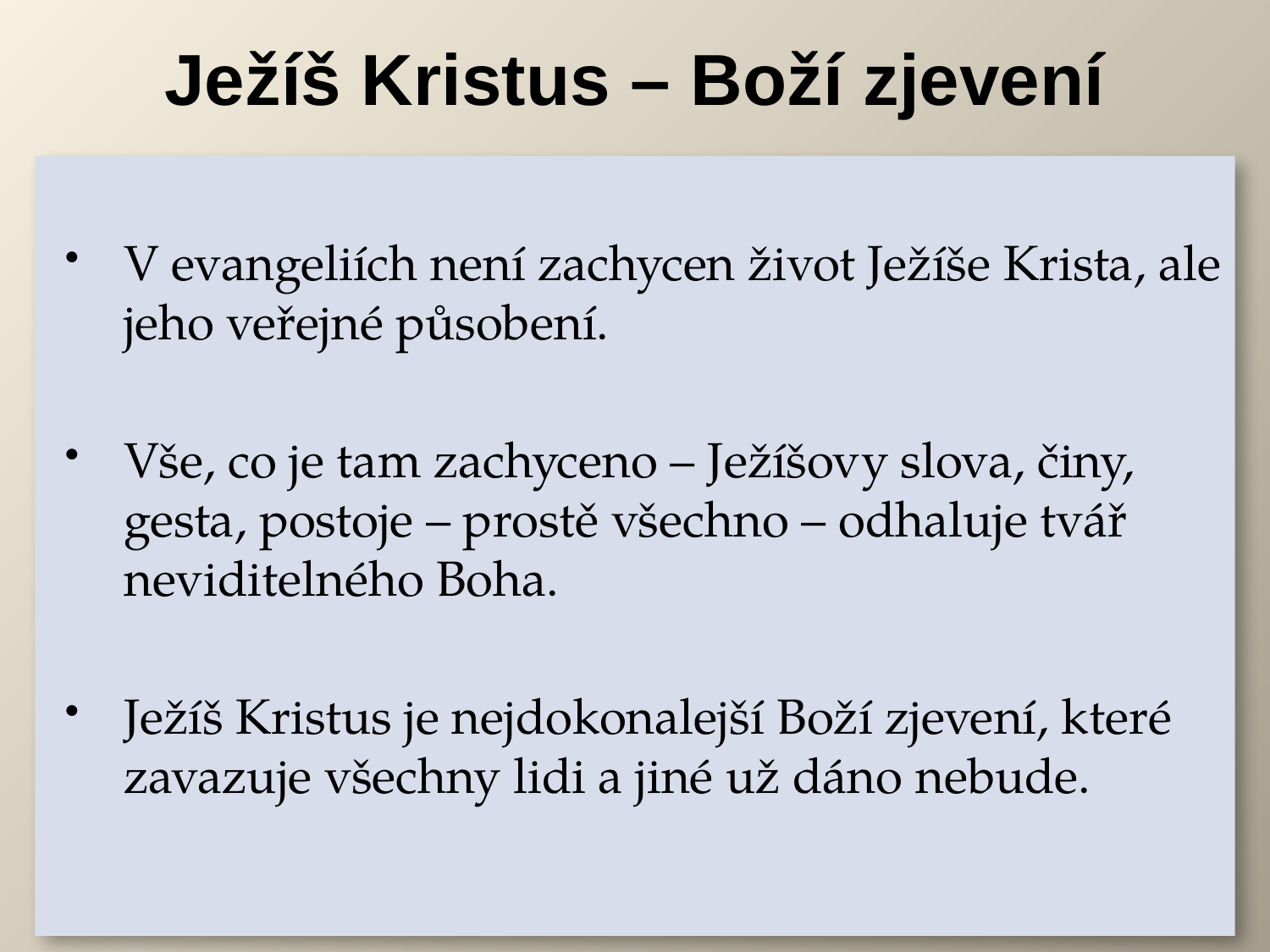

# Ježíš Kristus – Boží zjevení

V evangeliích není zachycen život Ježíše Krista, ale jeho veřejné působení.

Vše, co je tam zachyceno – Ježíšovy slova, činy, gesta, postoje – prostě všechno – odhaluje tvář neviditelného Boha.

Ježíš Kristus je nejdokonalejší Boží zjevení, které zavazuje všechny lidi a jiné už dáno nebude.